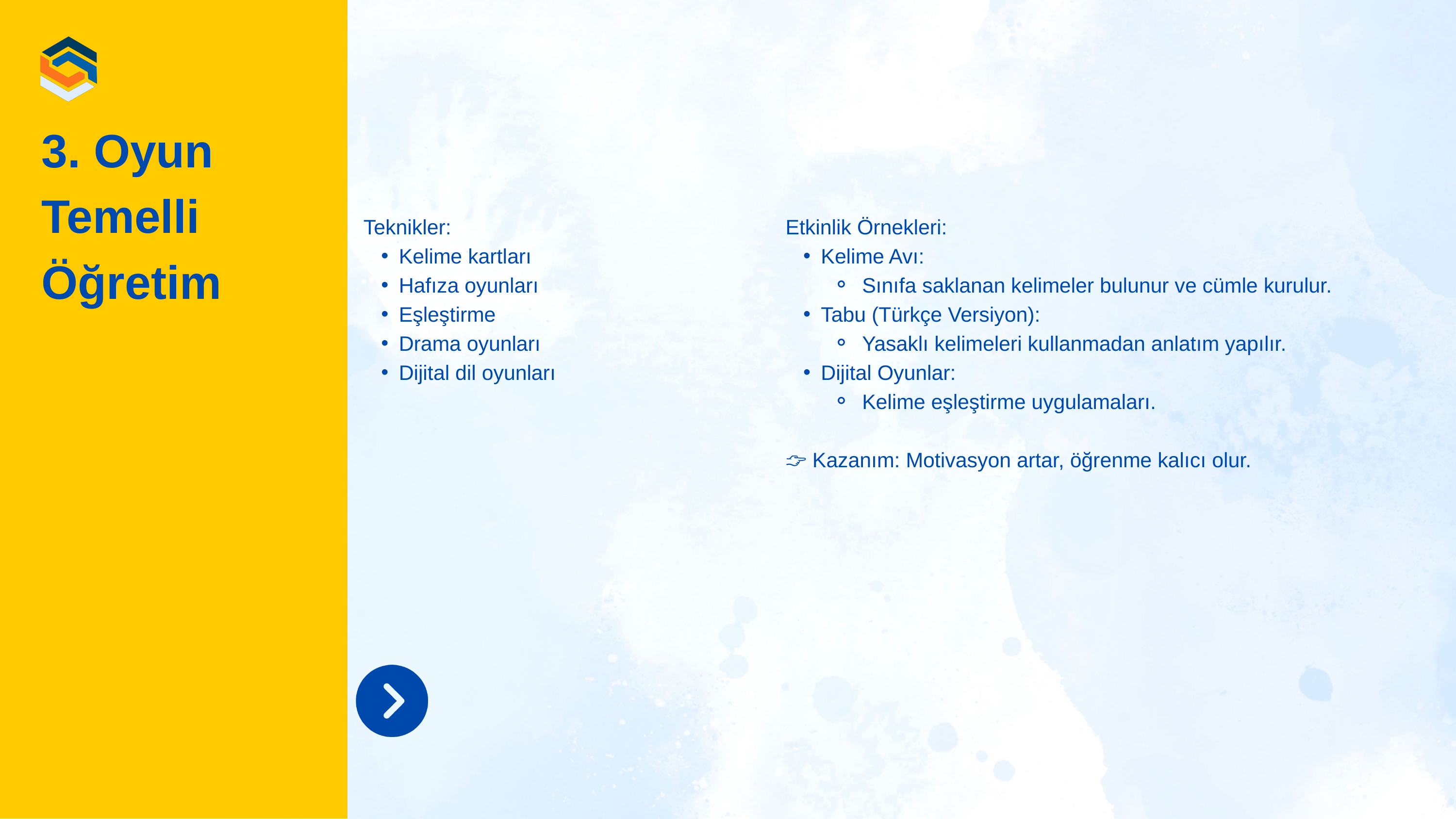

3. Oyun Temelli Öğretim
Teknikler:
Kelime kartları
Hafıza oyunları
Eşleştirme
Drama oyunları
Dijital dil oyunları

Etkinlik Örnekleri:
Kelime Avı:
 Sınıfa saklanan kelimeler bulunur ve cümle kurulur.
Tabu (Türkçe Versiyon):
 Yasaklı kelimeleri kullanmadan anlatım yapılır.
Dijital Oyunlar:
 Kelime eşleştirme uygulamaları.

👉 Kazanım: Motivasyon artar, öğrenme kalıcı olur.